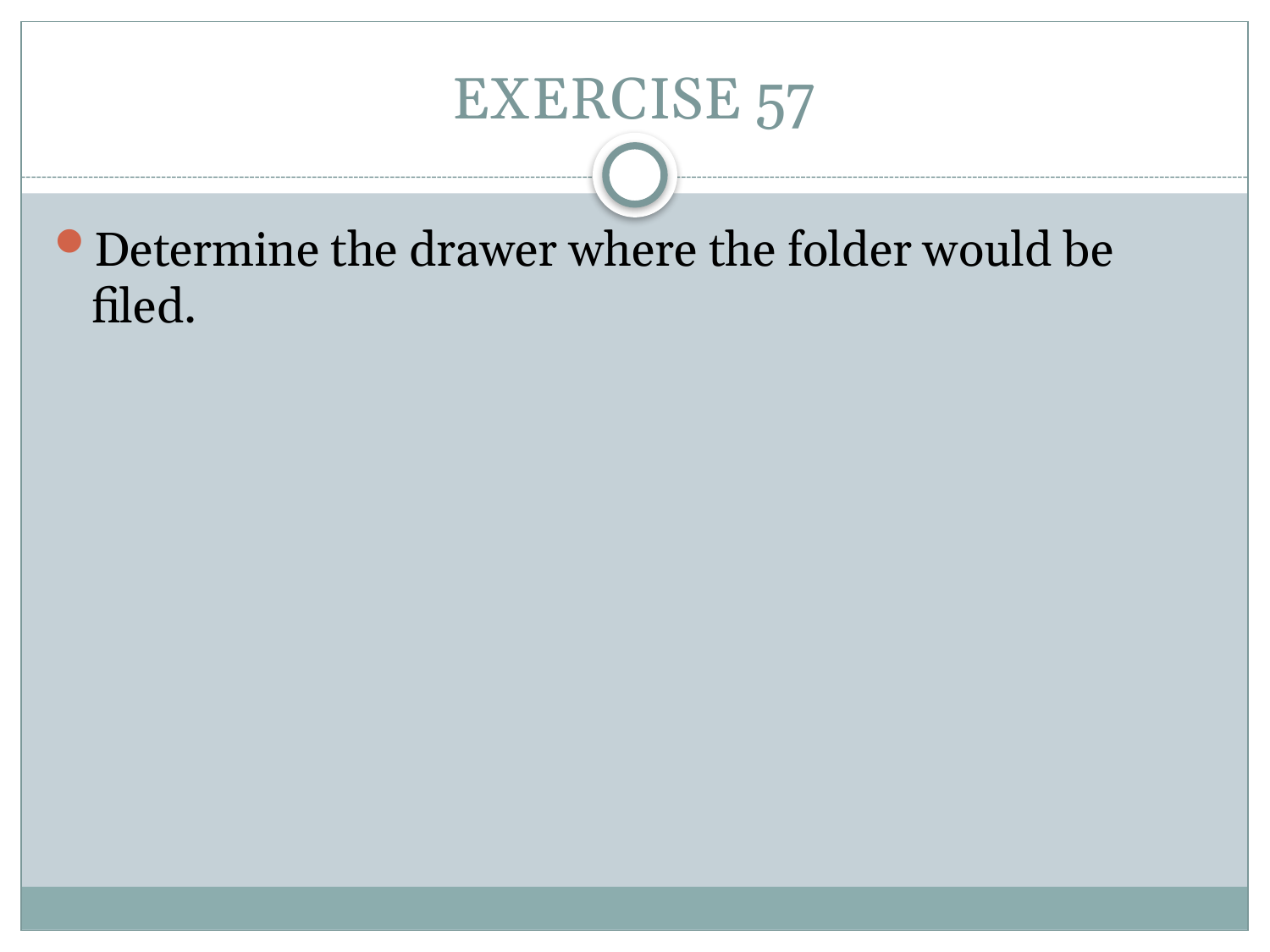

# EXERCISE 57
Determine the drawer where the folder would be filed.